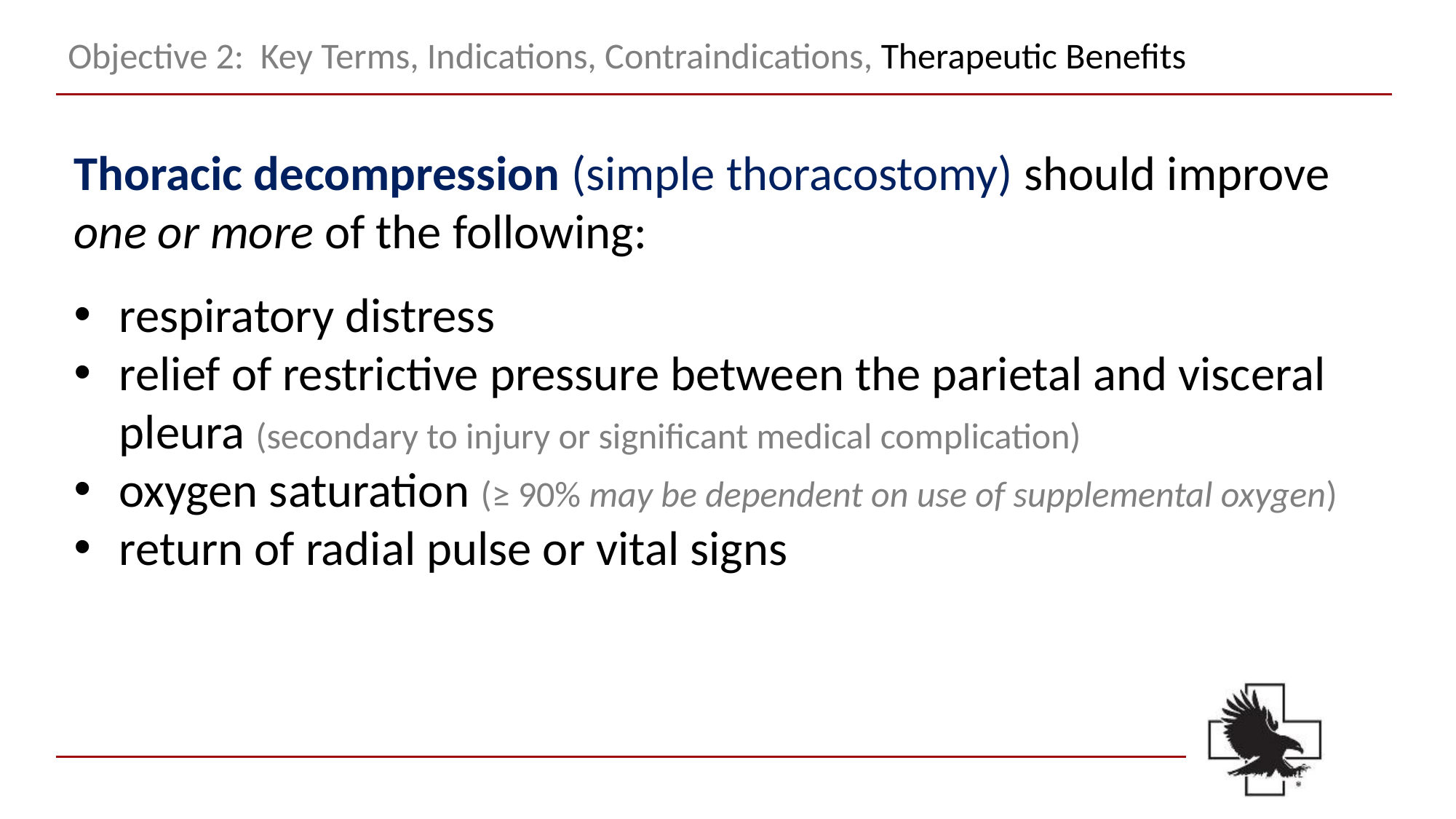

Objective 2:  Key Terms, Indications, Contraindications, Therapeutic Benefits
Thoracic decompression (simple thoracostomy) should improve one or more of the following:

respiratory distress
relief of restrictive pressure between the parietal and visceral pleura (secondary to injury or significant medical complication)
oxygen saturation (≥ 90% may be dependent on use of supplemental oxygen)
return of radial pulse or vital signs